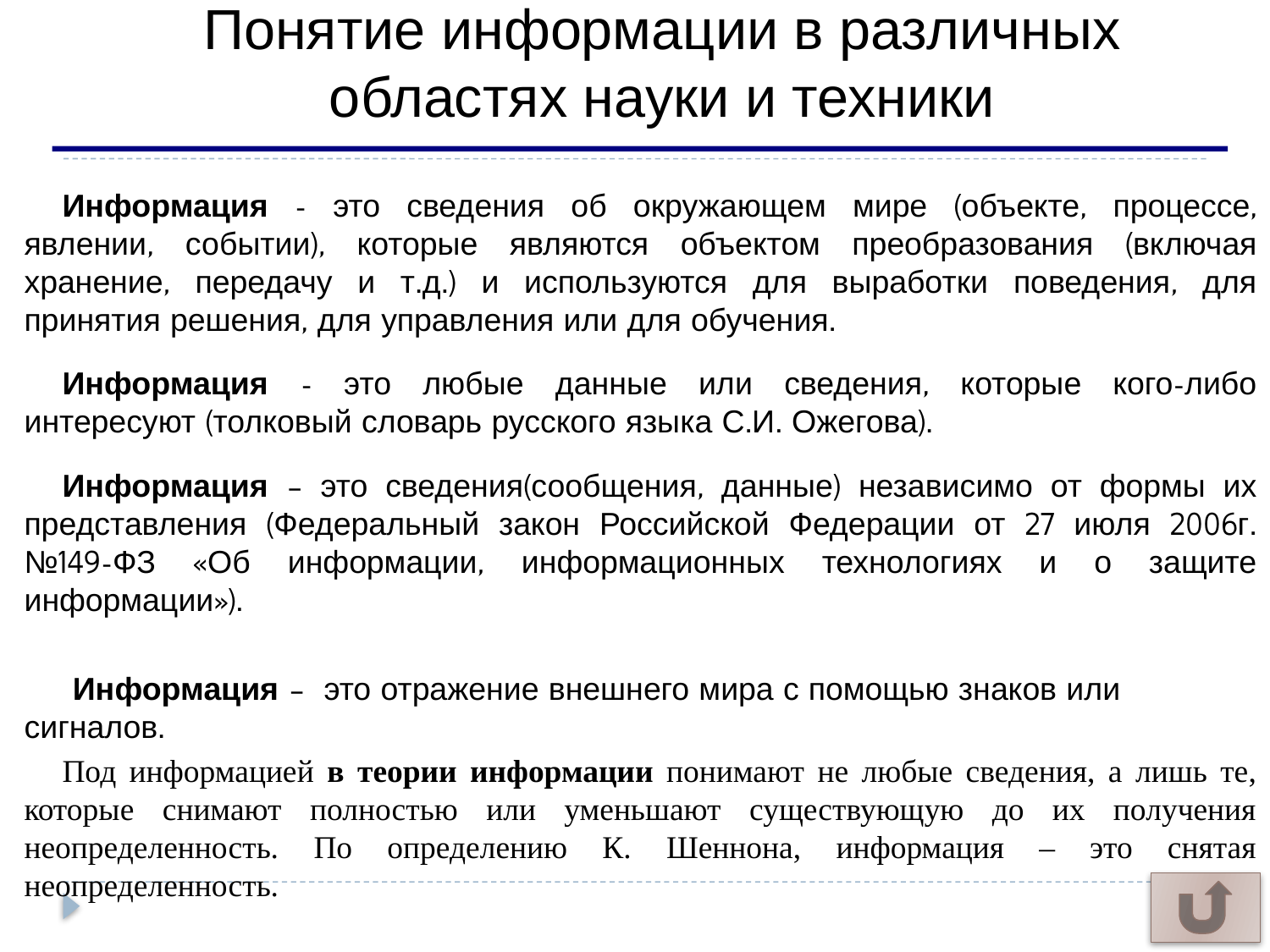

# Понятие информации в различных областях науки и техники

Информация - это сведения об окружающем мире (объекте, процессе, явлении, событии), которые являются объектом преобразования (включая хранение, передачу и т.д.) и используются для выработки поведения, для принятия решения, для управления или для обучения.

Информация - это любые данные или сведения, которые кого-либо интересуют (толковый словарь русского языка С.И. Ожегова).

Информация – это сведения(сообщения, данные) независимо от формы их представления (Федеральный закон Российской Федерации от 27 июля 2006г. №149-ФЗ «Об информации, информационных технологиях и о защите информации»).

 Информация –  это отражение внешнего мира с помощью знаков или сигналов.
Под информацией в теории информации понимают не любые сведения, а лишь те, которые снимают полностью или уменьшают существующую до их получения неопределенность. По определению К. Шеннона, информация – это снятая неопределенность.